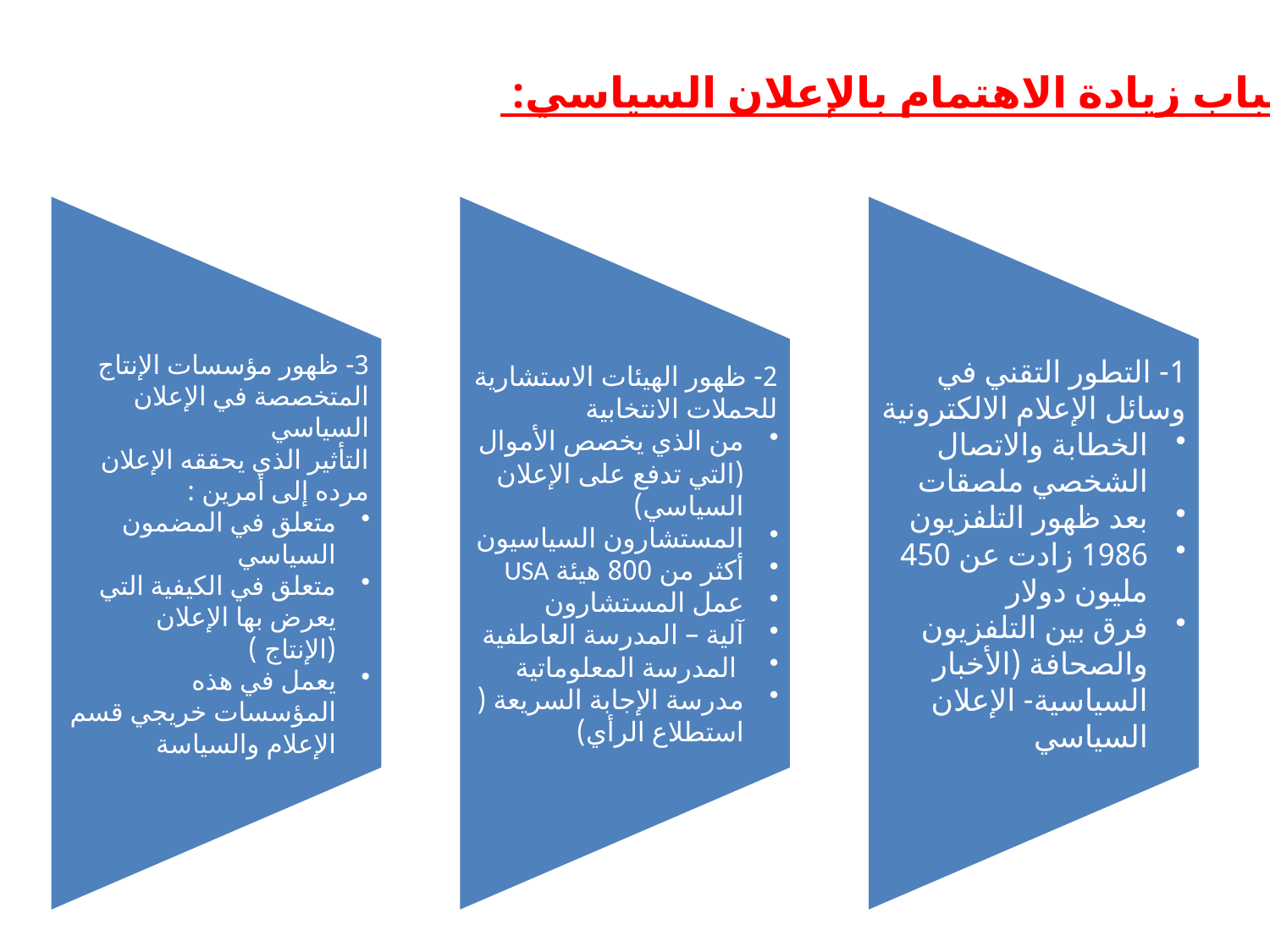

أسباب زيادة الاهتمام بالإعلان السياسي:
متعلق في المضمون السياسي
بعد ظهور التلفزيون
المستشارون السياسيون
أكثر من 800 هيئة USA
عمل المستشارون
آلية – المدرسة العاطفية
 المدرسة المعلوماتية